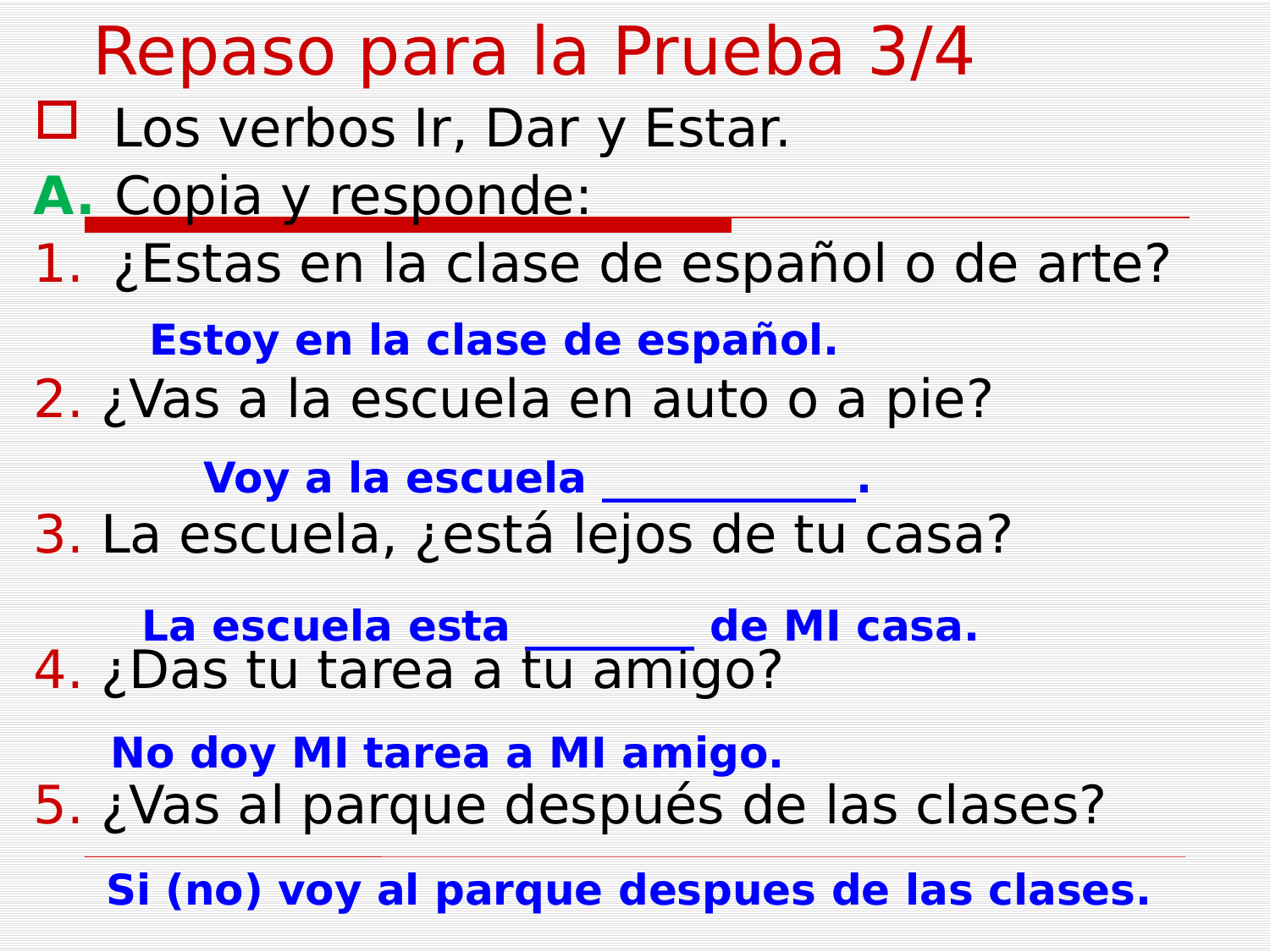

# Repaso para la Prueba 3/4
Los verbos Ir, Dar y Estar.
A. Copia y responde:
¿Estas en la clase de español o de arte?

2. ¿Vas a la escuela en auto o a pie?

3. La escuela, ¿está lejos de tu casa?

4. ¿Das tu tarea a tu amigo?

5. ¿Vas al parque después de las clases?
Estoy en la clase de español.
Voy a la escuela ____________.
La escuela esta ________ de MI casa.
No doy MI tarea a MI amigo.
Si (no) voy al parque despues de las clases.